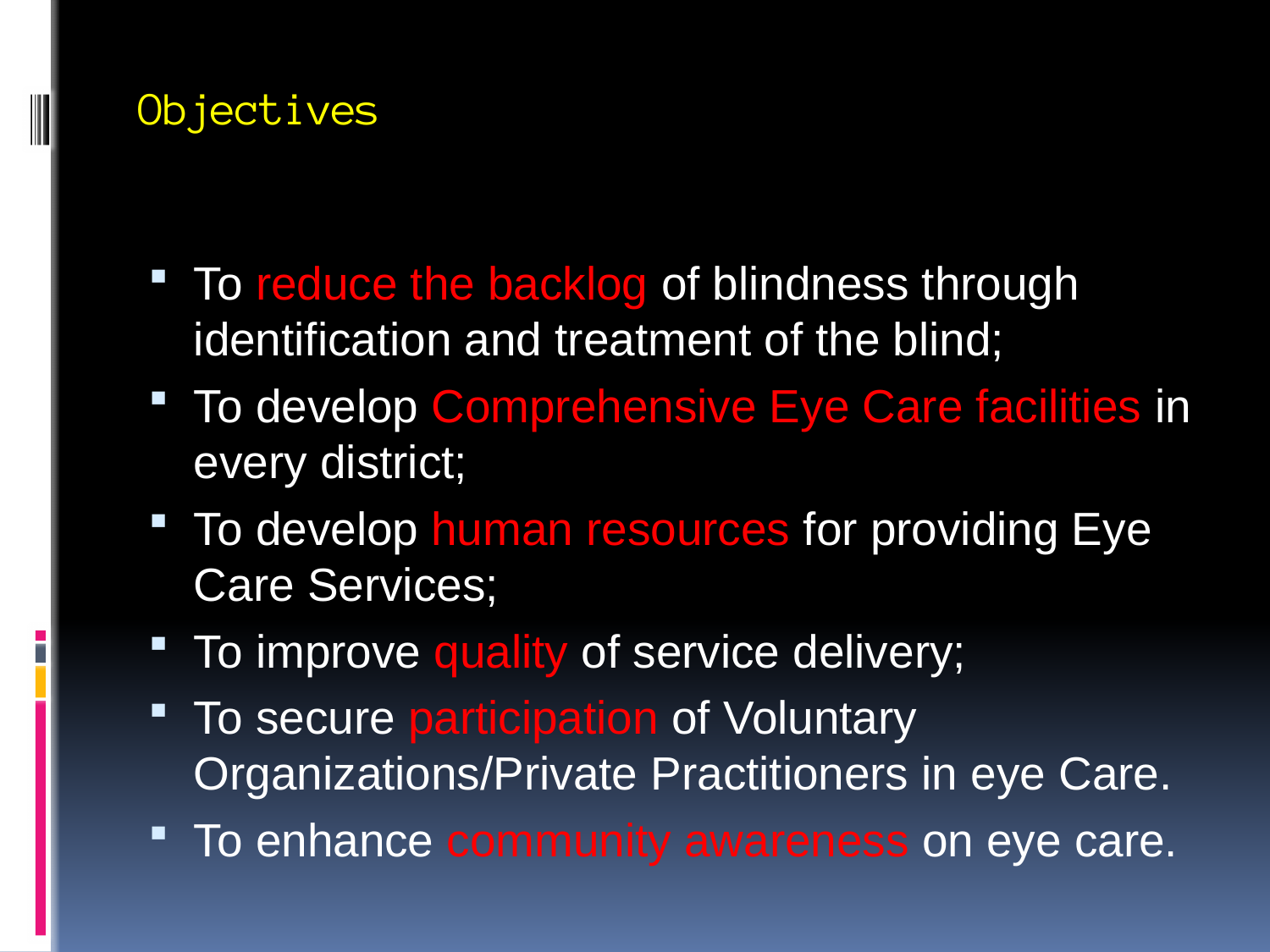

# Objectives
To reduce the backlog of blindness through identification and treatment of the blind;
To develop Comprehensive Eye Care facilities in every district;
To develop human resources for providing Eye Care Services;
To improve quality of service delivery;
To secure participation of Voluntary Organizations/Private Practitioners in eye Care.
To enhance community awareness on eye care.